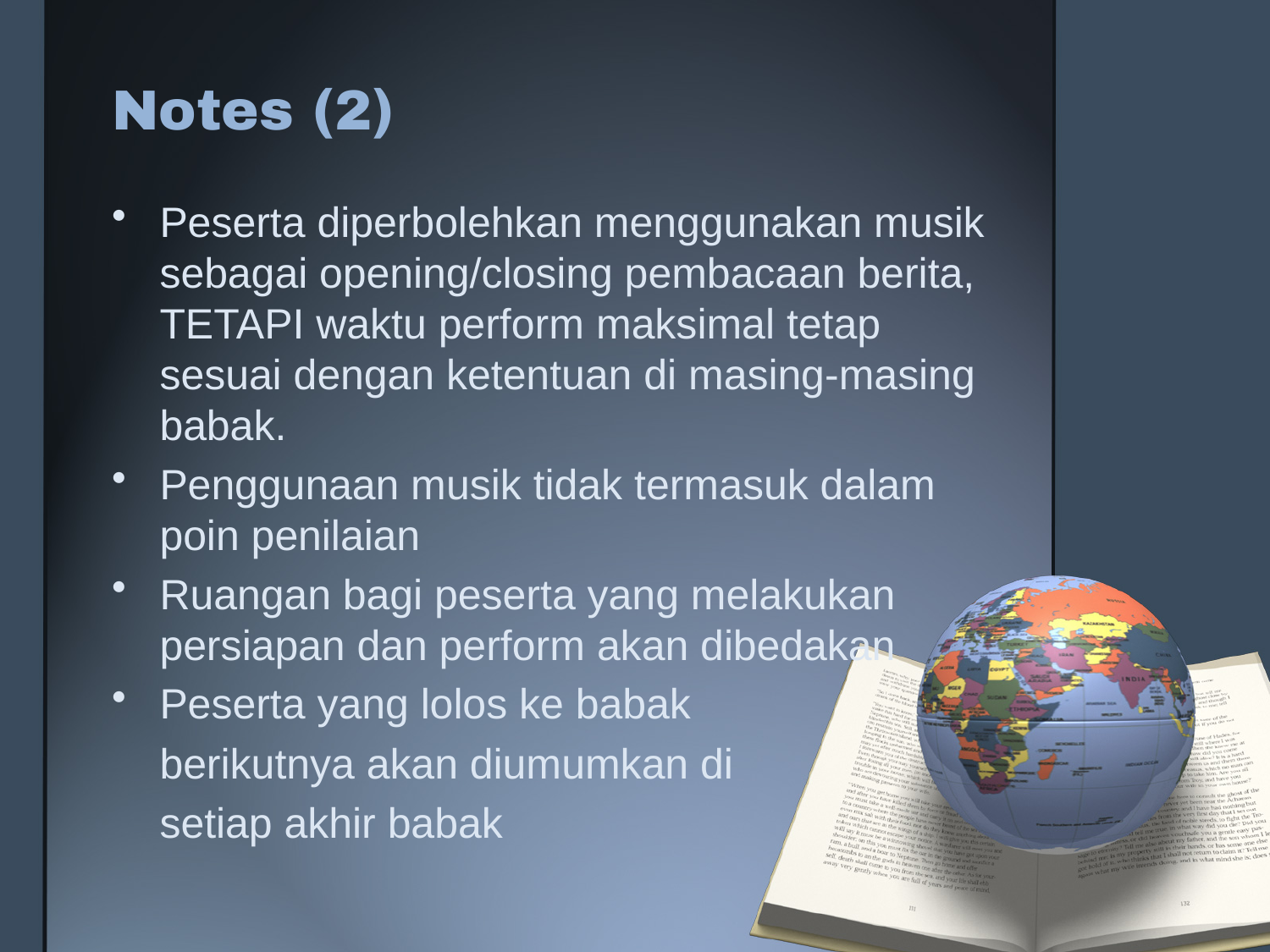

# Notes (2)
Peserta diperbolehkan menggunakan musik sebagai opening/closing pembacaan berita, TETAPI waktu perform maksimal tetap sesuai dengan ketentuan di masing-masing babak.
Penggunaan musik tidak termasuk dalam poin penilaian
Ruangan bagi peserta yang melakukan persiapan dan perform akan dibedakan
Peserta yang lolos ke babak
	berikutnya akan diumumkan di
	setiap akhir babak